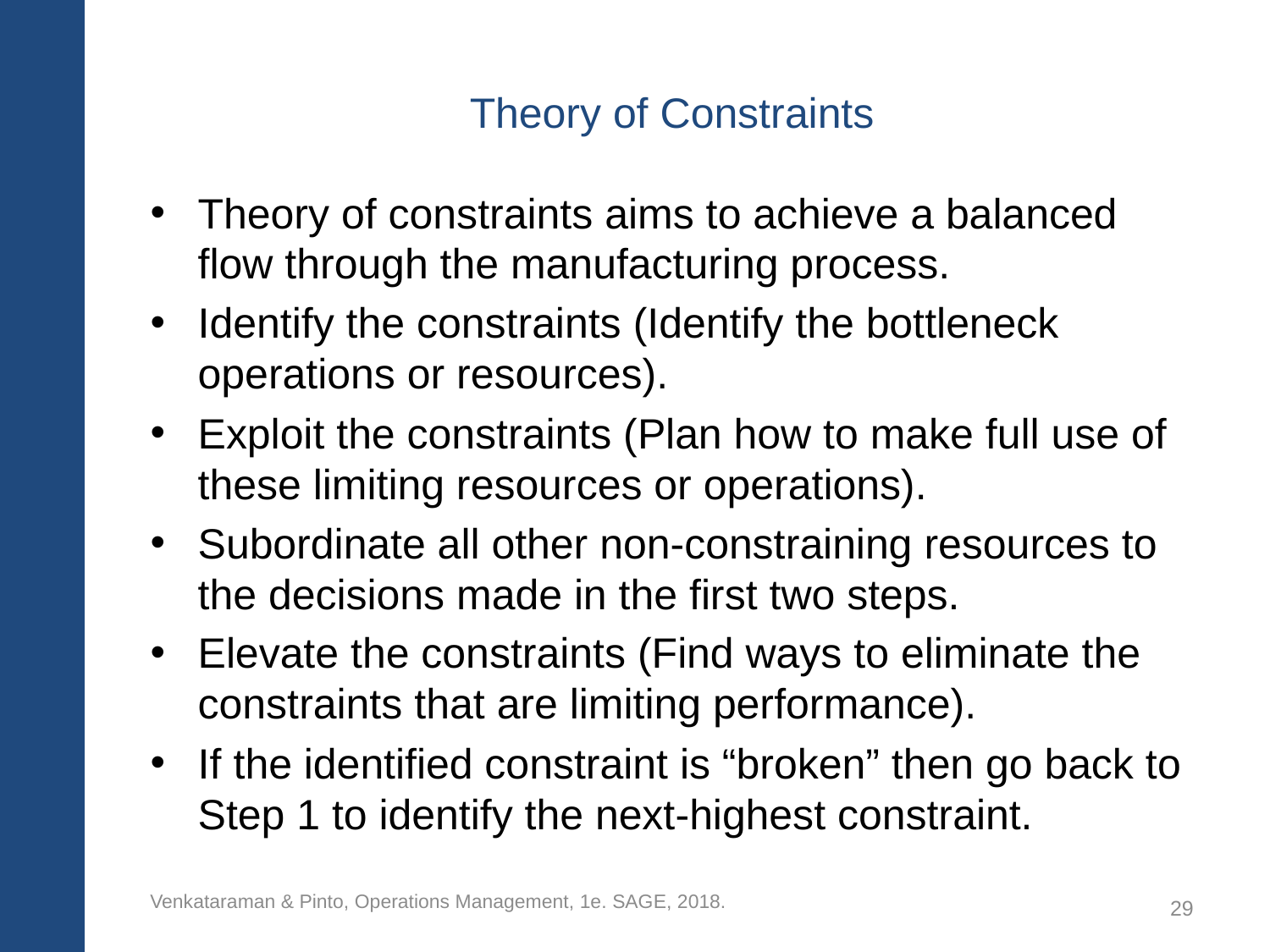

# Theory of Constraints
Theory of constraints aims to achieve a balanced flow through the manufacturing process.
Identify the constraints (Identify the bottleneck operations or resources).
Exploit the constraints (Plan how to make full use of these limiting resources or operations).
Subordinate all other non-constraining resources to the decisions made in the first two steps.
Elevate the constraints (Find ways to eliminate the constraints that are limiting performance).
If the identified constraint is “broken” then go back to Step 1 to identify the next-highest constraint.
Venkataraman & Pinto, Operations Management, 1e. SAGE, 2018.
29